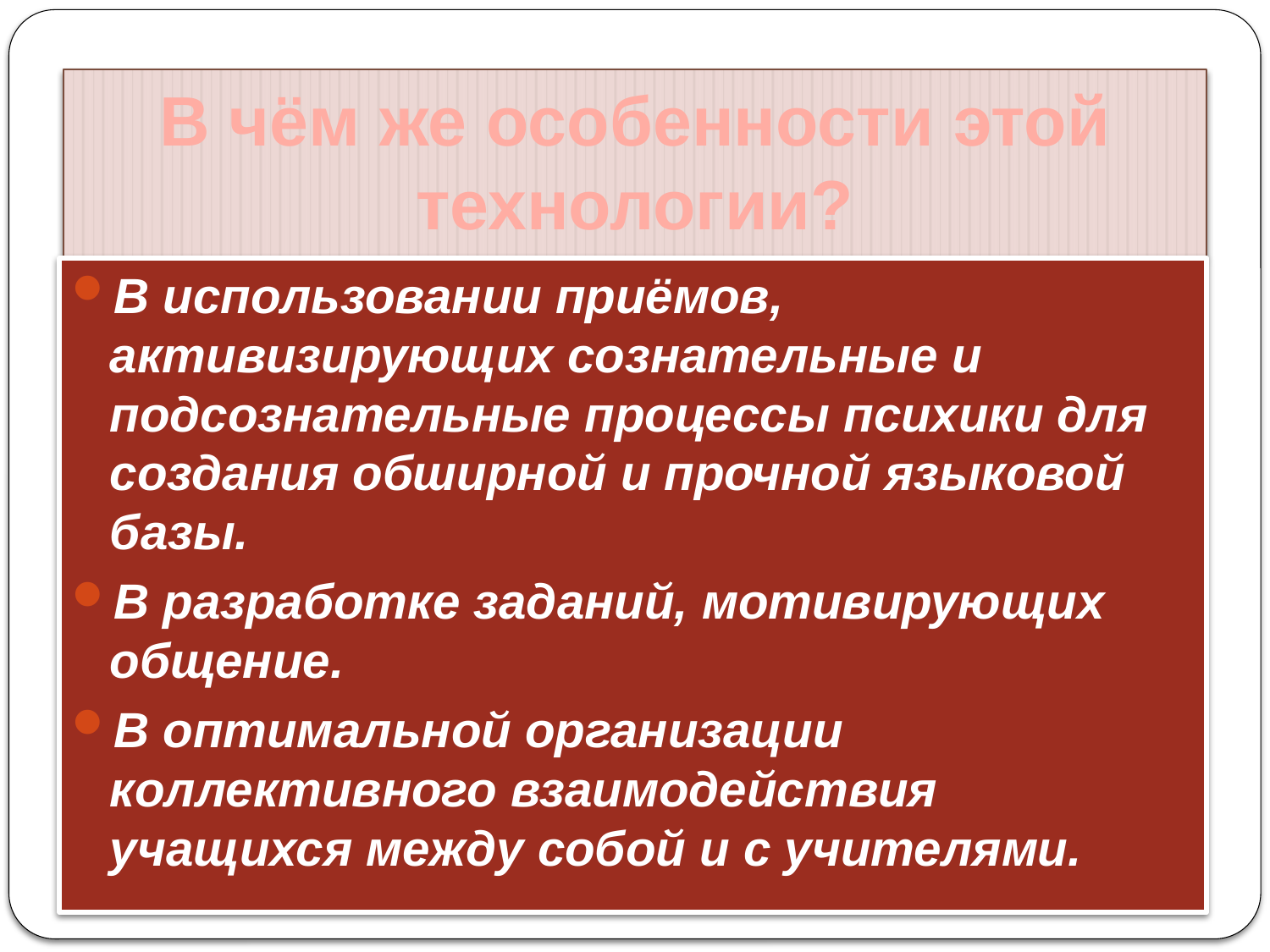

# В чём же особенности этой технологии?
В использовании приёмов, активизирующих сознательные и подсознательные процессы психики для создания обширной и прочной языковой базы.
В разработке заданий, мотивирующих общение.
В оптимальной организации коллективного взаимодействия учащихся между собой и с учителями.